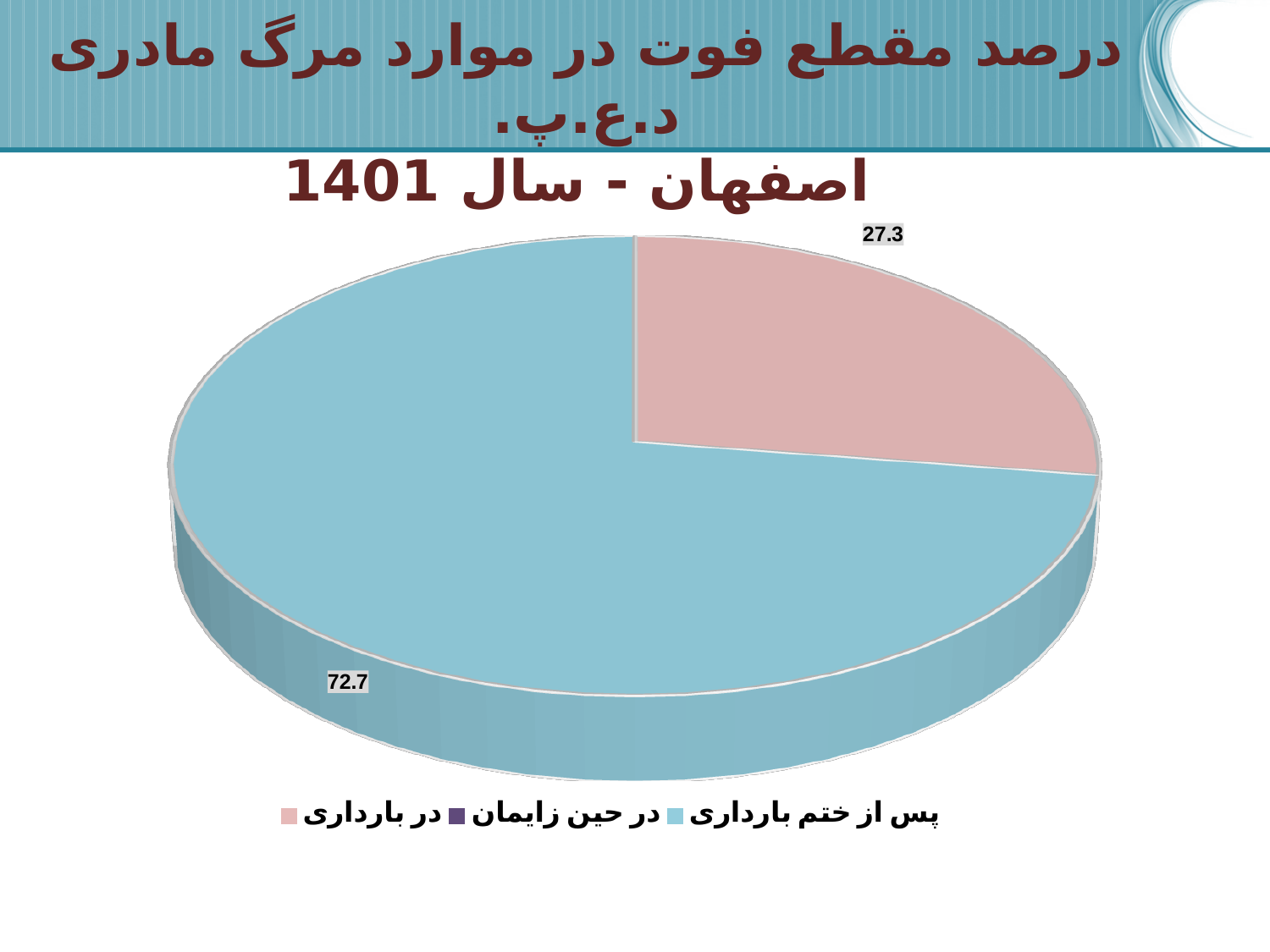

#
درصد مقطع فوت در موارد مرگ مادری د.ع.پ.
 اصفهان - سال 1401

[unsupported chart]